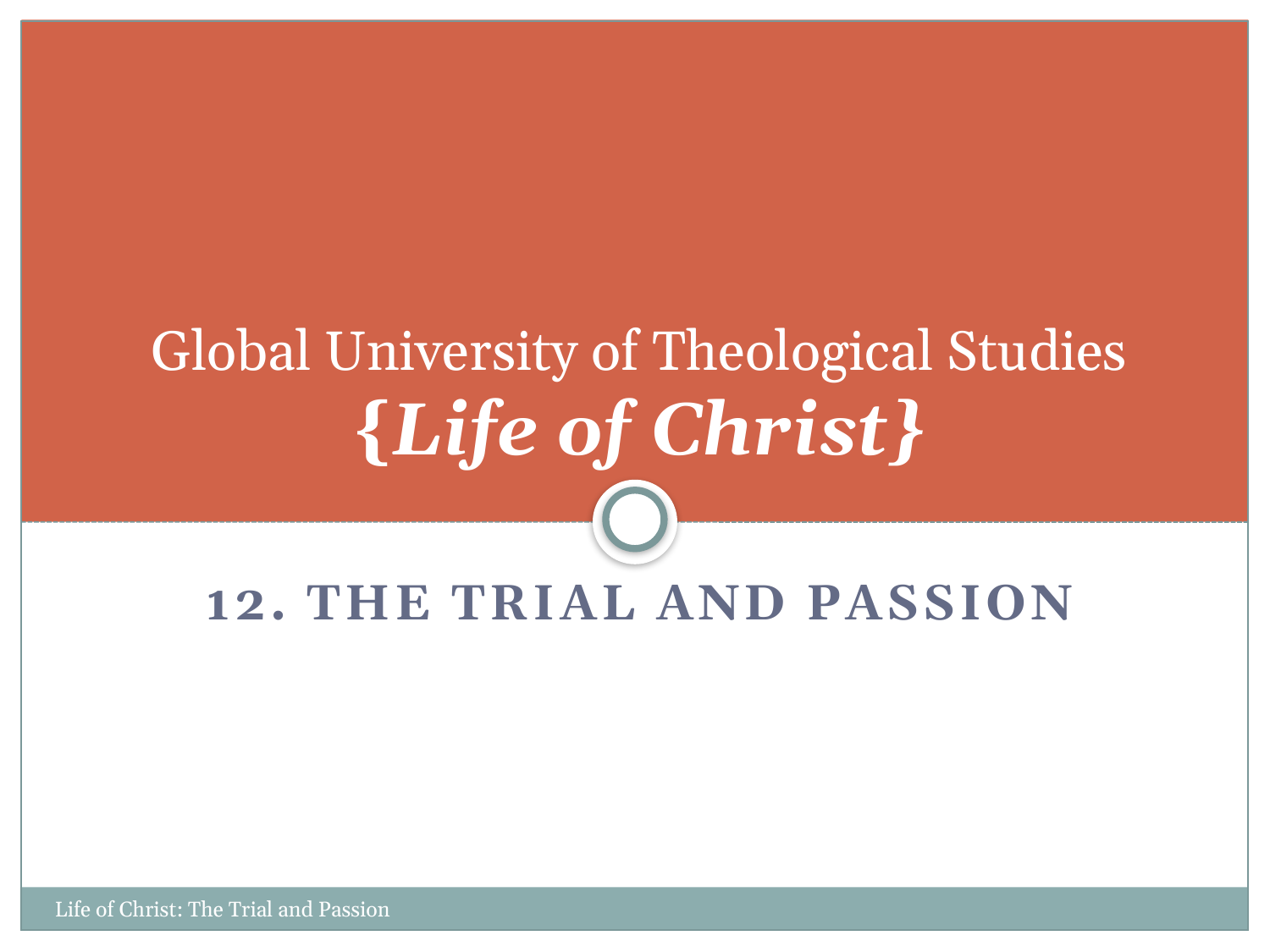

# Global University of Theological Studies {Life of Christ}
12. The trial and Passion
Life of Christ: The Trial and Passion